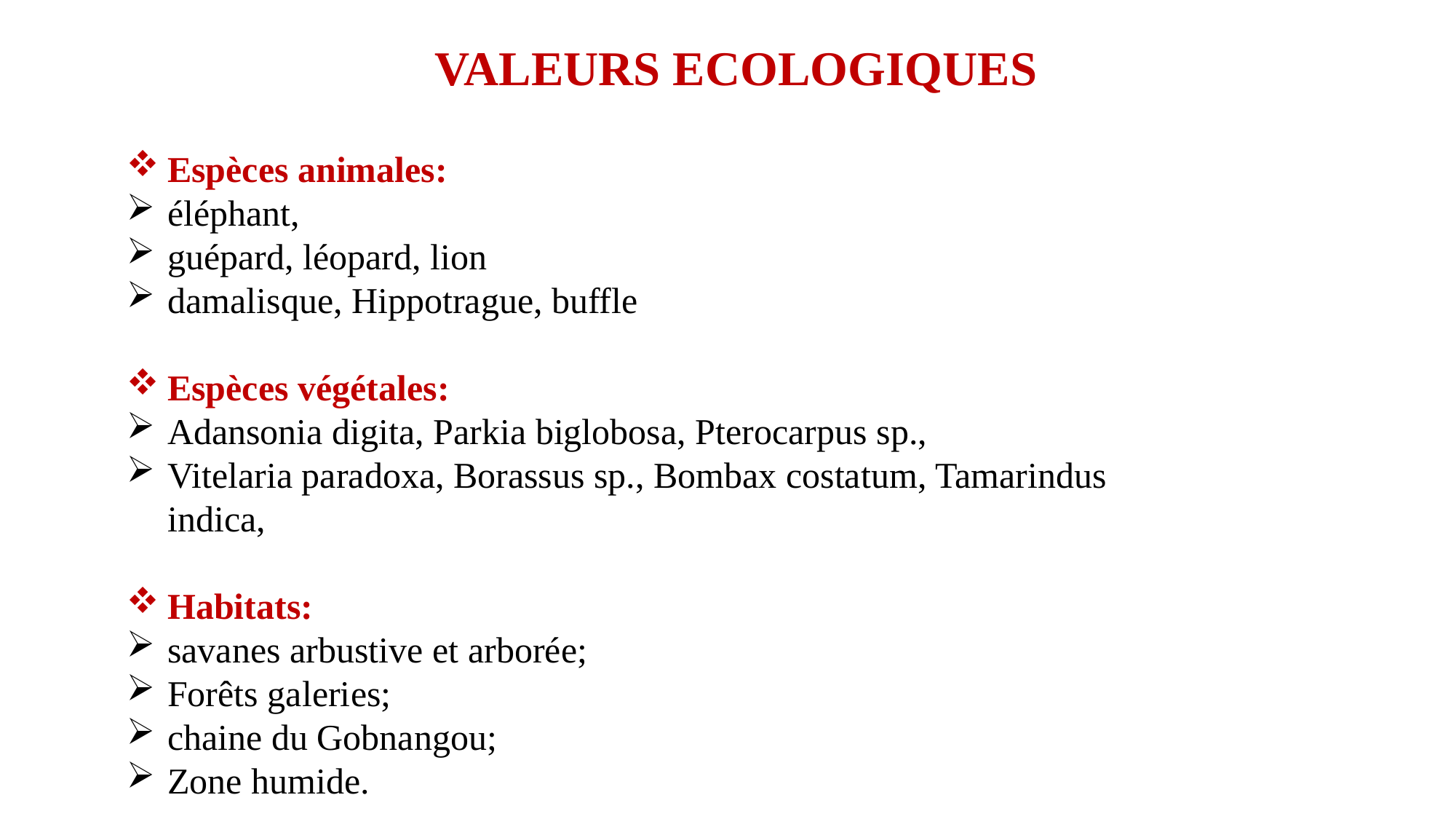

# VALEURS ECOLOGIQUES
Espèces animales:
éléphant,
guépard, léopard, lion
damalisque, Hippotrague, buffle

Espèces végétales:
Adansonia digita, Parkia biglobosa, Pterocarpus sp.,
Vitelaria paradoxa, Borassus sp., Bombax costatum, Tamarindus indica,

Habitats:
savanes arbustive et arborée;
Forêts galeries;
chaine du Gobnangou;
Zone humide.